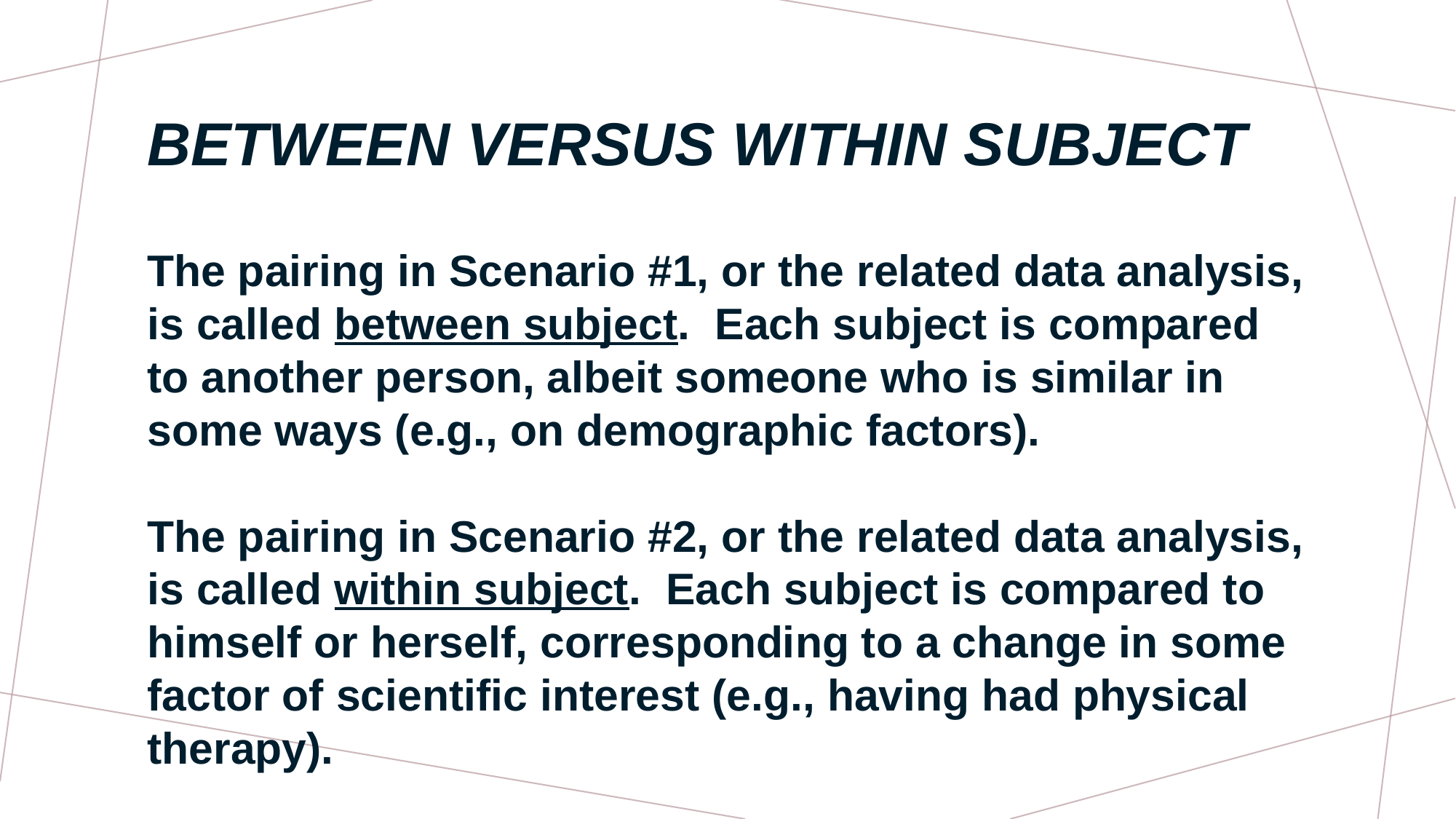

# BETWEEN VERSUS WITHIN SUBJECT
The pairing in Scenario #1, or the related data analysis, is called between subject.  Each subject is compared to another person, albeit someone who is similar in some ways (e.g., on demographic factors).

The pairing in Scenario #2, or the related data analysis, is called within subject.  Each subject is compared to himself or herself, corresponding to a change in some factor of scientific interest (e.g., having had physical therapy).